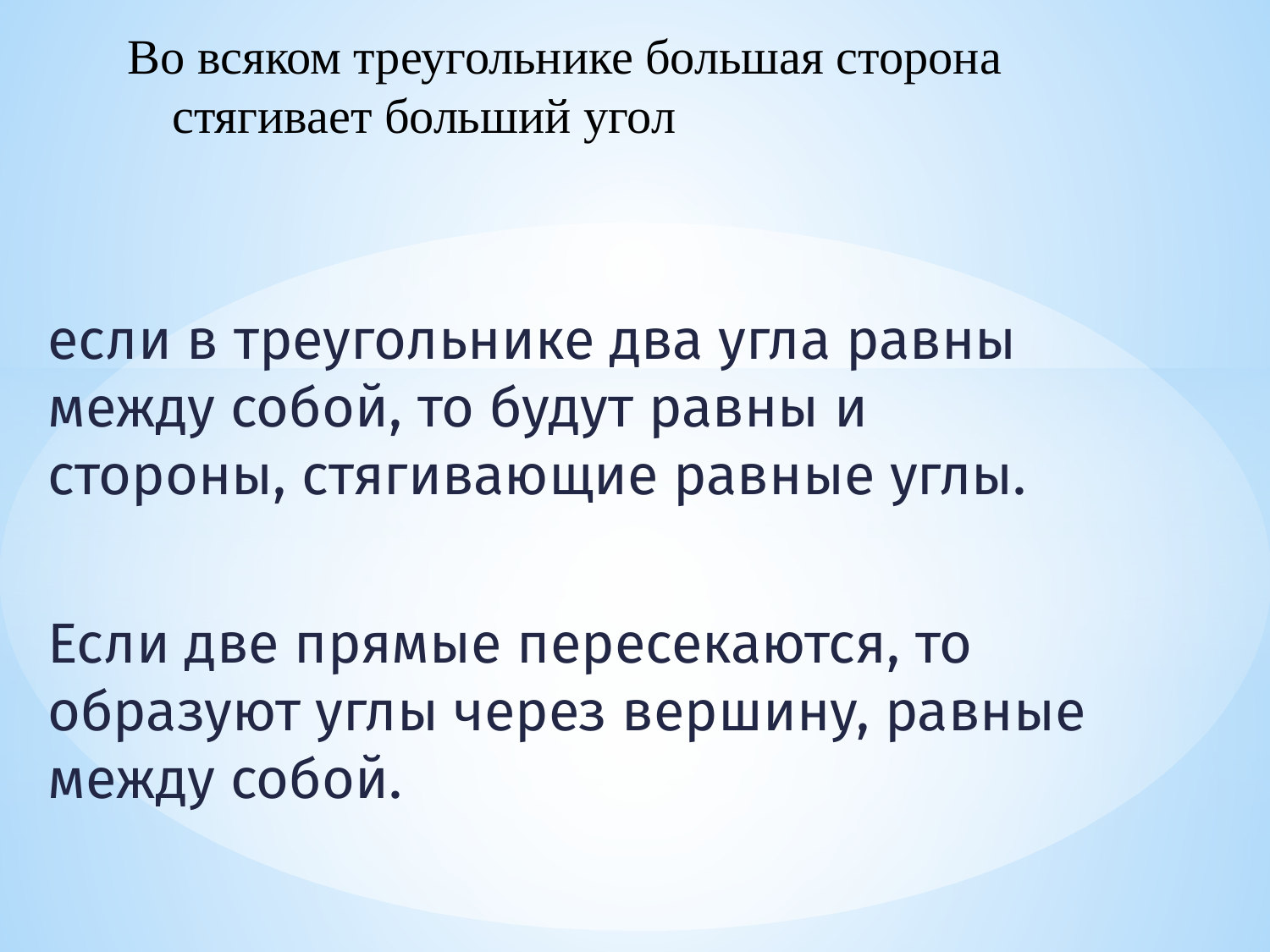

# Во всяком треугольнике большая сторона стягивает больший угол
если в треугольнике два угла равны между собой, то будут равны и стороны, стягивающие равные углы.

Если две прямые пересекаются, то образуют углы через вершину, равные между собой.